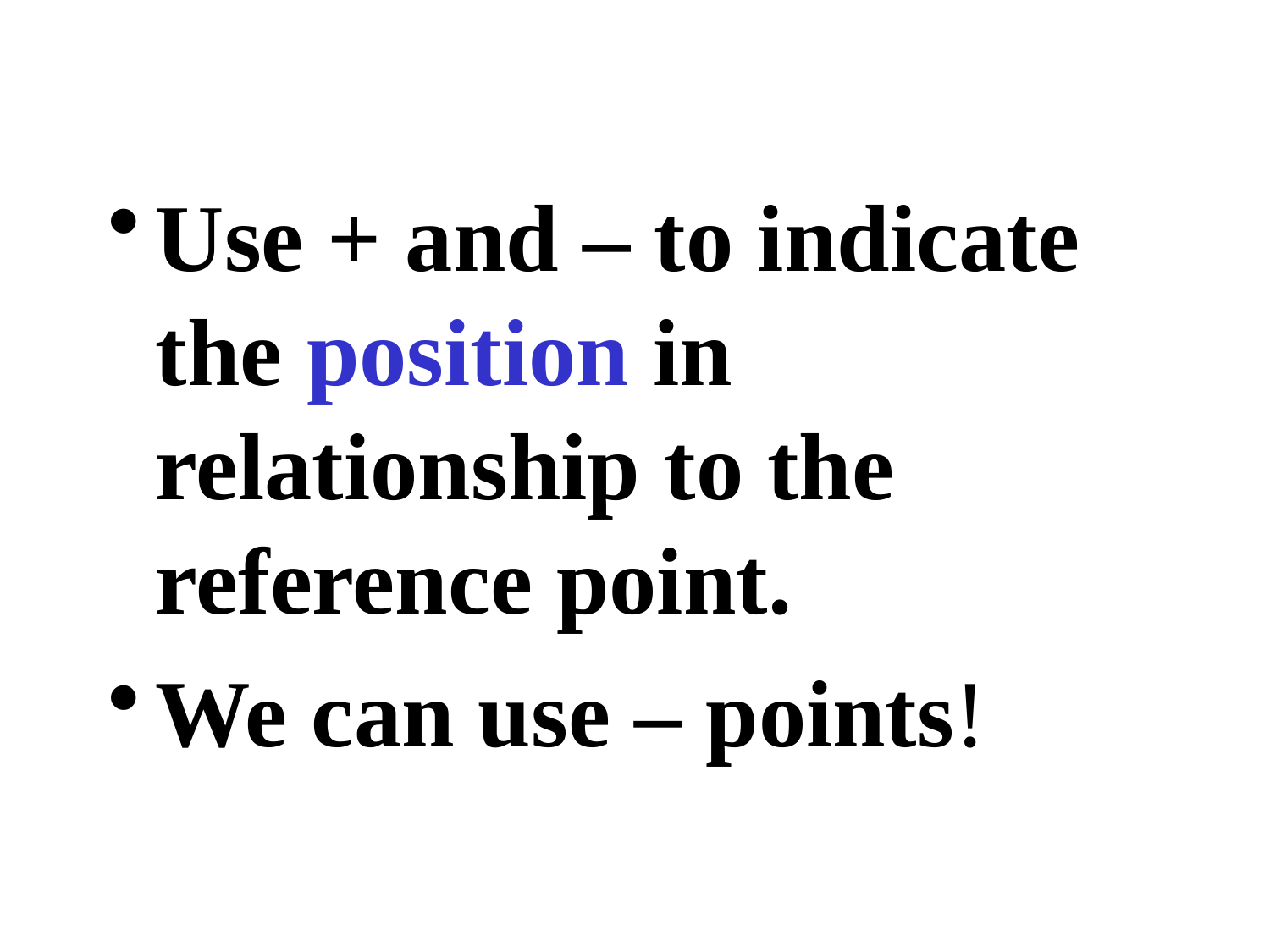

#
Use + and – to indicate the position in relationship to the reference point.
We can use – points!